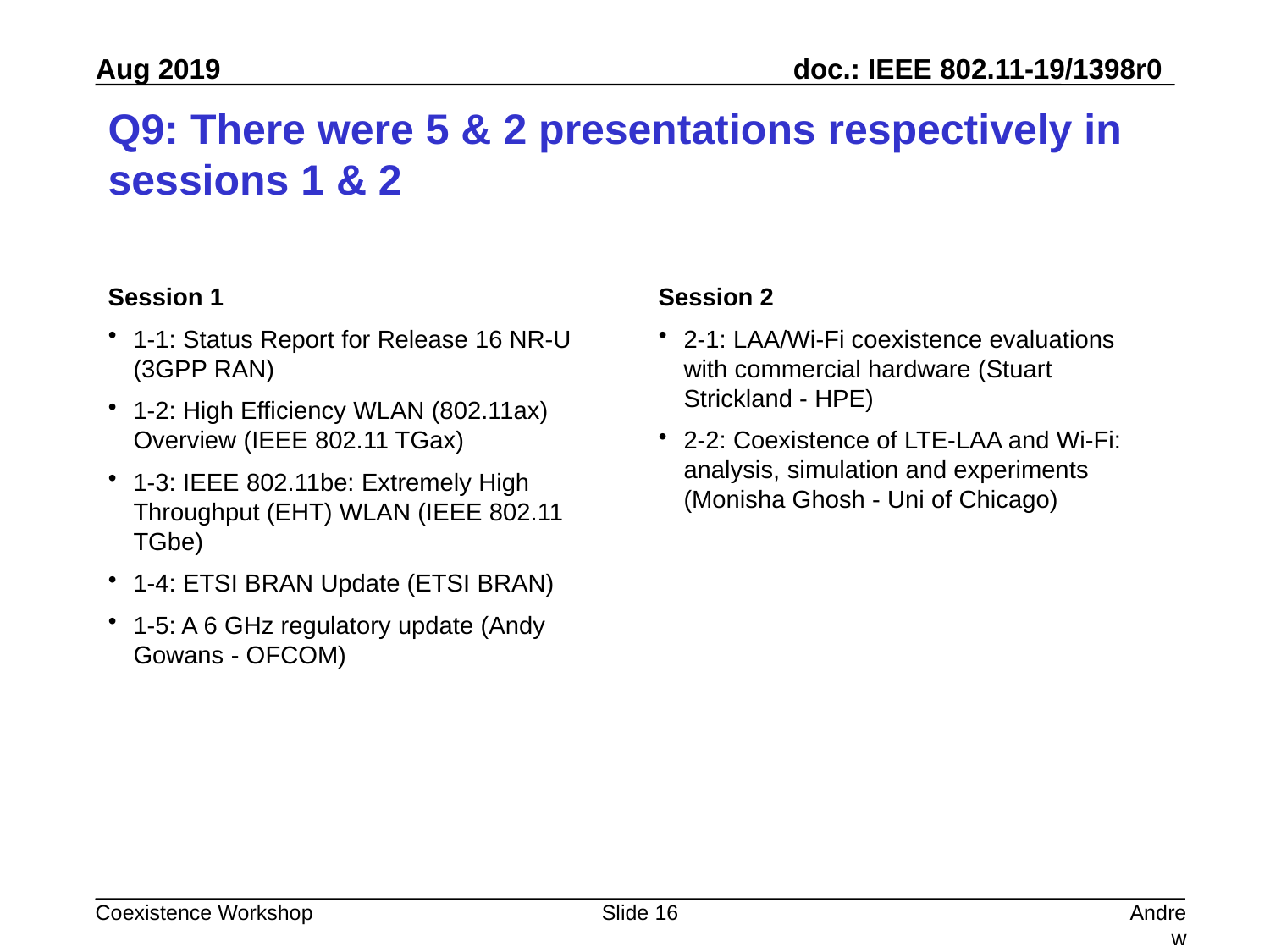

# Q9: There were 5 & 2 presentations respectively in sessions 1 & 2
Session 1
1-1: Status Report for Release 16 NR-U (3GPP RAN)
1-2: High Efficiency WLAN (802.11ax) Overview (IEEE 802.11 TGax)
1-3: IEEE 802.11be: Extremely High Throughput (EHT) WLAN (IEEE 802.11 TGbe)
1-4: ETSI BRAN Update (ETSI BRAN)
1-5: A 6 GHz regulatory update (Andy Gowans - OFCOM)
Session 2
2-1: LAA/Wi-Fi coexistence evaluations with commercial hardware (Stuart Strickland - HPE)
2-2: Coexistence of LTE-LAA and Wi-Fi: analysis, simulation and experiments (Monisha Ghosh - Uni of Chicago)
Slide 16
Andrew Myles, Cisco